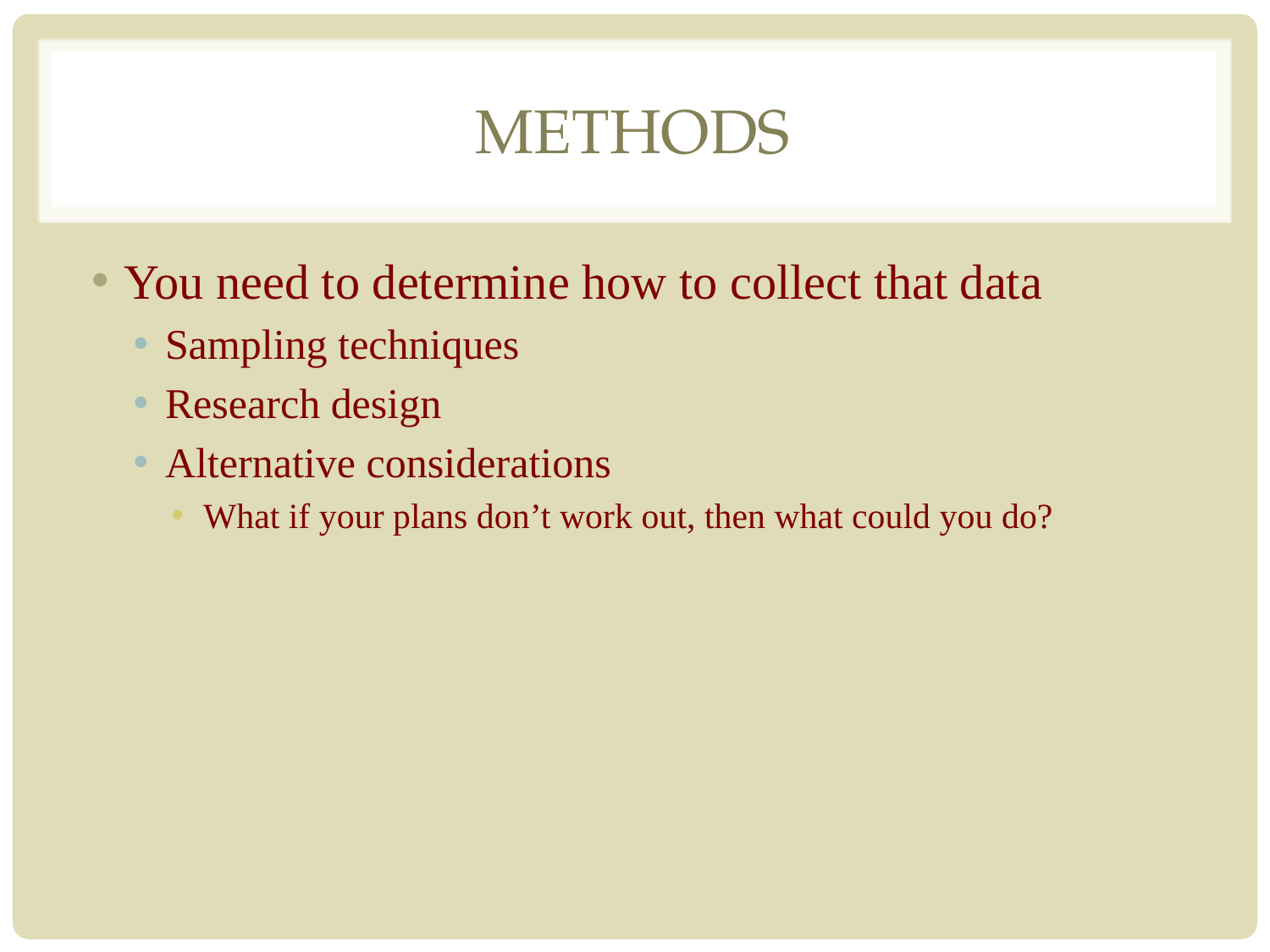

# methods
You need to determine how to collect that data
Sampling techniques
Research design
Alternative considerations
What if your plans don’t work out, then what could you do?